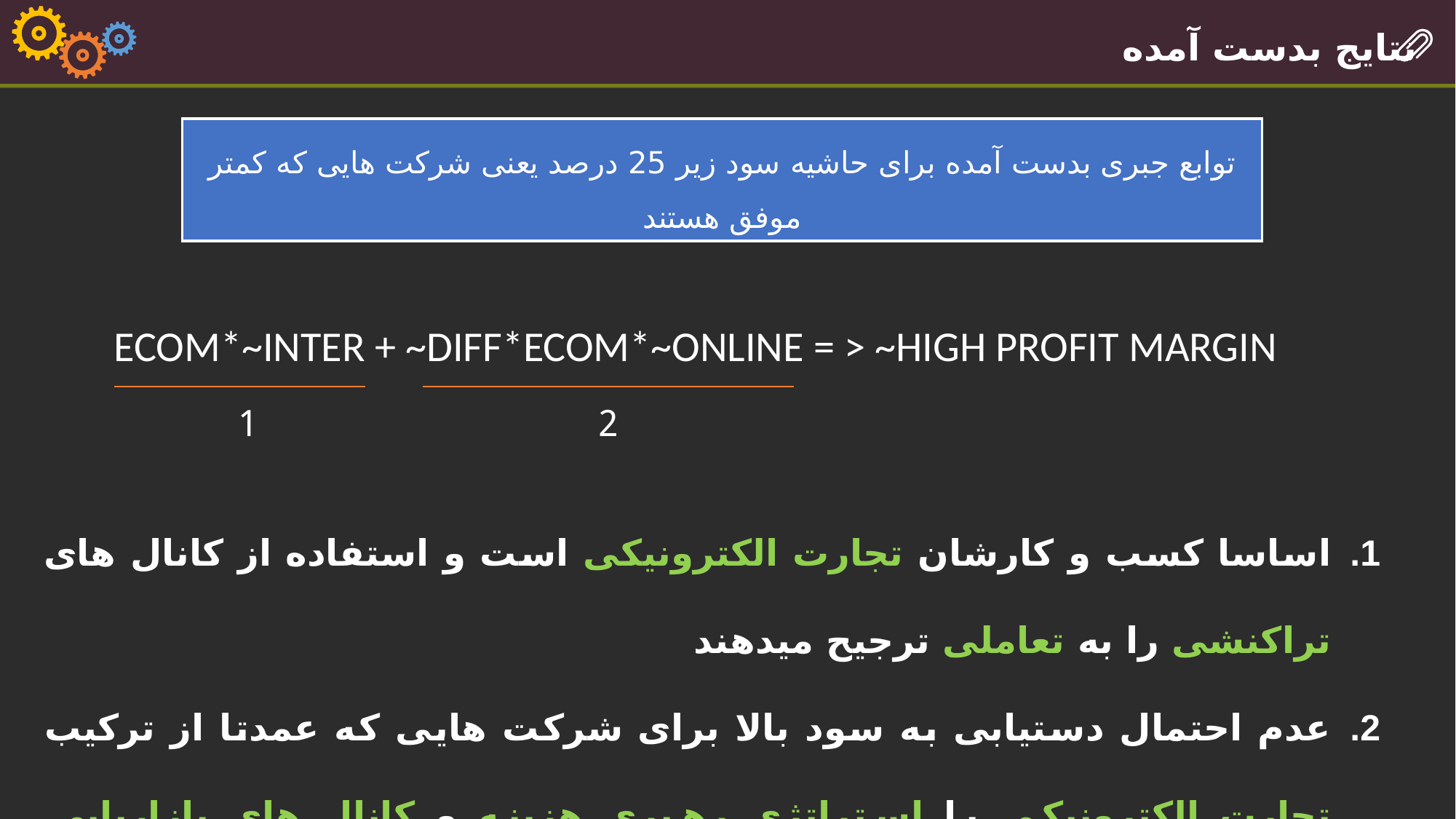

نتایج بدست آمده

توابع جبری بدست آمده برای حاشیه سود زیر 25 درصد یعنی شرکت هایی که کمتر موفق هستند
ECOM*~INTER + ~DIFF*ECOM*~ONLINE = > ~HIGH PROFIT MARGIN
1
2
اساسا کسب و کارشان تجارت الکترونیکی است و استفاده از کانال های تراکنشی را به تعاملی ترجیح میدهند
عدم احتمال دستیابی به سود بالا برای شرکت هایی که عمدتا از ترکیب تجارت الکترونیکی با استراتژی رهبری هزینه و کانال های بازاریابی آفلاین استفاده میکنند